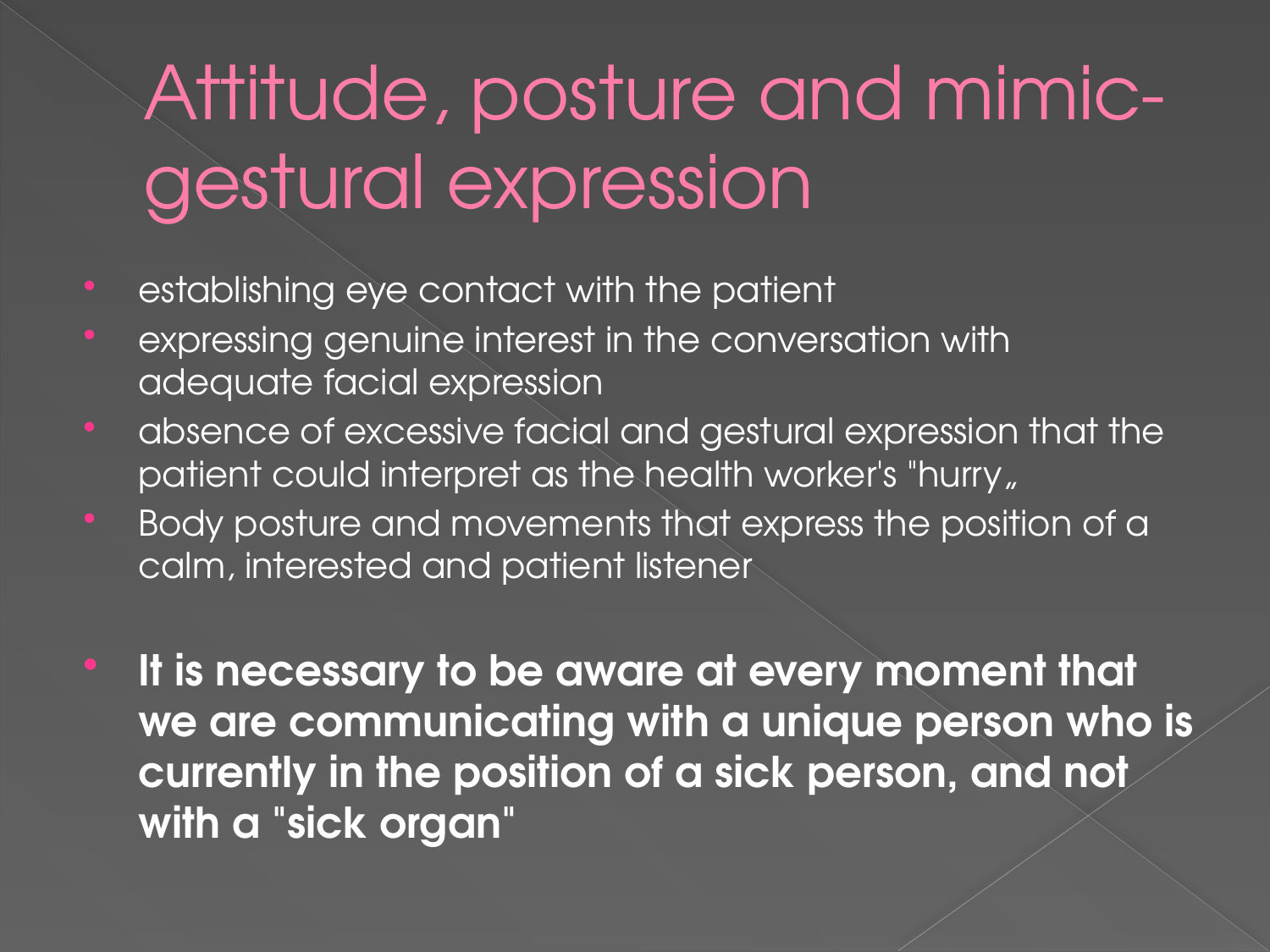

# Attitude, posture and mimic-gestural expression
establishing eye contact with the patient
expressing genuine interest in the conversation with adequate facial expression
absence of excessive facial and gestural expression that the patient could interpret as the health worker's "hurry„
Body posture and movements that express the position of a calm, interested and patient listener

It is necessary to be aware at every moment that we are communicating with a unique person who is currently in the position of a sick person, and not with a "sick organ"